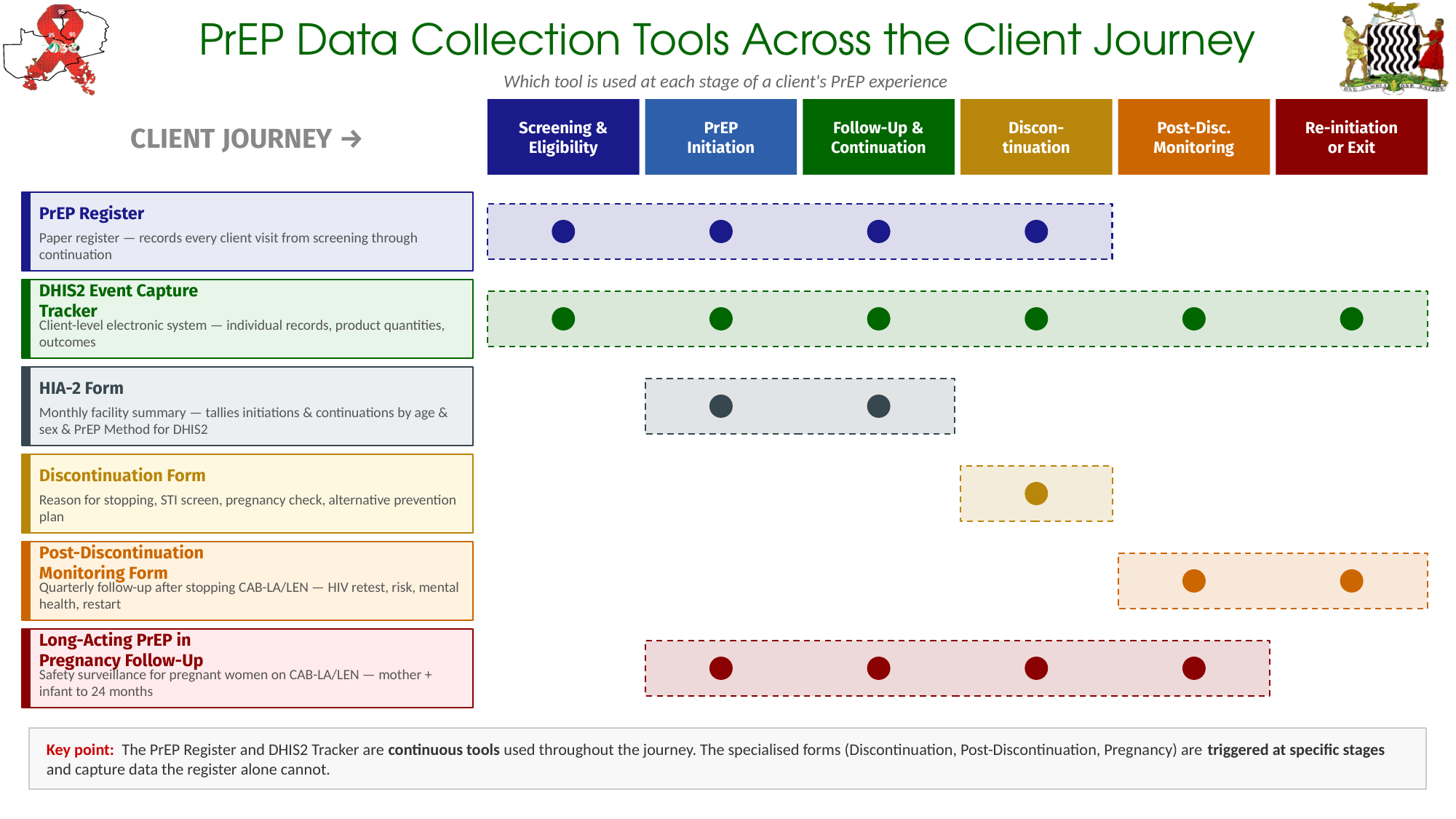

PrEP Data Collection Tools Across the Client Journey
Which tool is used at each stage of a client's PrEP experience
CLIENT JOURNEY →

Screening &
Eligibility

PrEP
Initiation

Follow-Up &
Continuation

Discon-
tinuation

Post-Disc.
Monitoring

Re-initiation
or Exit

PrEP Register

Paper register — records every client visit from screening through continuation

DHIS2 Event Capture
Tracker

Client-level electronic system — individual records, product quantities, outcomes

HIA-2 Form

Monthly facility summary — tallies initiations & continuations by age & sex & PrEP Method for DHIS2

Discontinuation Form

Reason for stopping, STI screen, pregnancy check, alternative prevention plan

Post-Discontinuation
Monitoring Form

Quarterly follow-up after stopping CAB-LA/LEN — HIV retest, risk, mental health, restart

Long-Acting PrEP in
Pregnancy Follow-Up

Safety surveillance for pregnant women on CAB-LA/LEN — mother + infant to 24 months

Key point:  The PrEP Register and DHIS2 Tracker are continuous tools used throughout the journey. The specialised forms (Discontinuation, Post-Discontinuation, Pregnancy) are triggered at specific stages and capture data the register alone cannot.